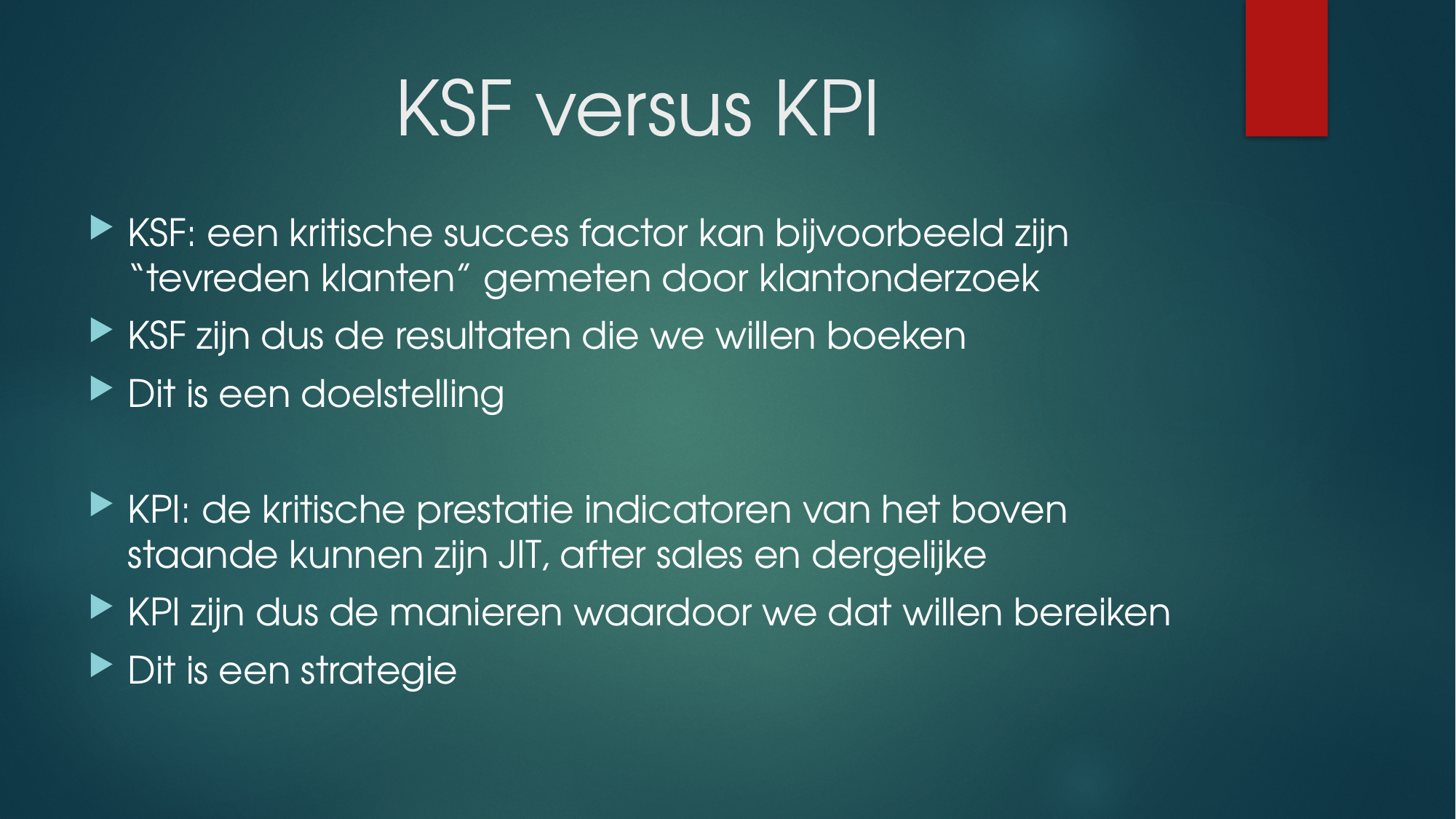

# KSF versus KPI
KSF: een kritische succes factor kan bijvoorbeeld zijn “tevreden klanten” gemeten door klantonderzoek
KSF zijn dus de resultaten die we willen boeken
Dit is een doelstelling

KPI: de kritische prestatie indicatoren van het boven staande kunnen zijn JIT, after sales en dergelijke
KPI zijn dus de manieren waardoor we dat willen bereiken
Dit is een strategie